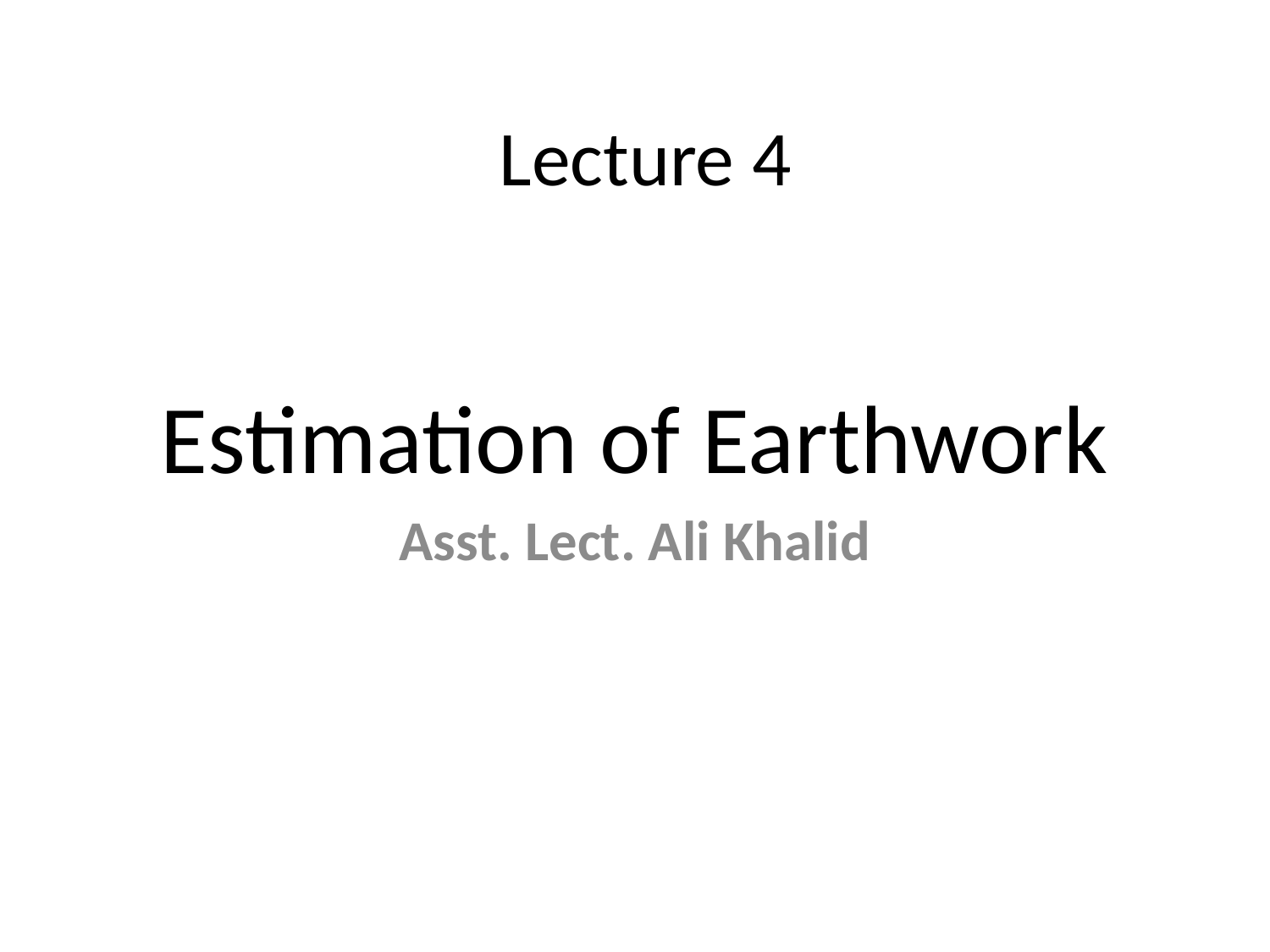

# Lecture 4
Estimation of Earthwork
Asst. Lect. Ali Khalid